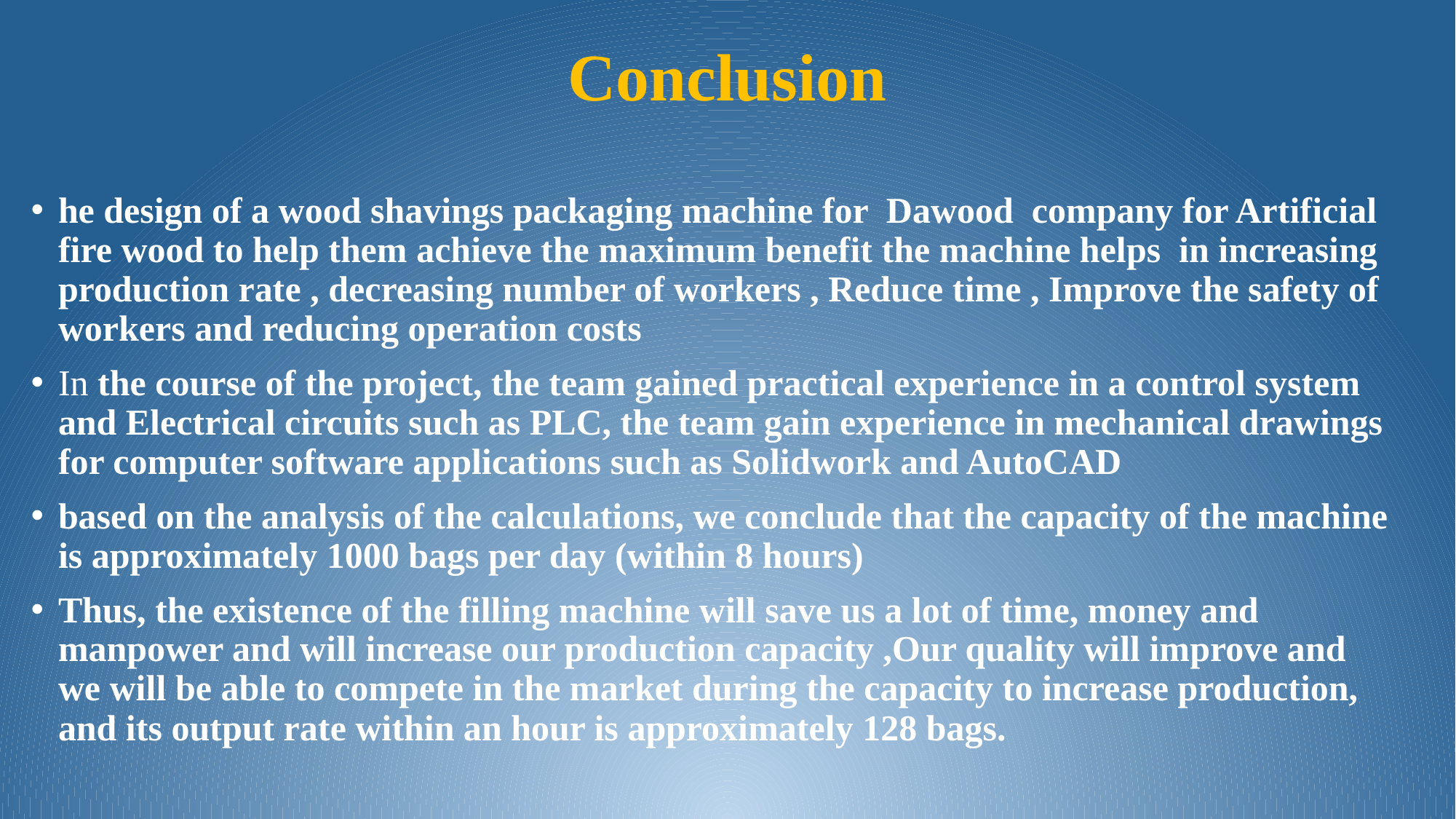

# Conclusion

he design of a wood shavings packaging machine for  Dawood  company for Artificial fire wood to help them achieve the maximum benefit the machine helps  in increasing production rate , decreasing number of workers , Reduce time , Improve the safety of workers and reducing operation costs
In the course of the project, the team gained practical experience in a control system  and Electrical circuits such as PLC, the team gain experience in mechanical drawings for computer software applications such as Solidwork and AutoCAD
based on the analysis of the calculations, we conclude that the capacity of the machine is approximately 1000 bags per day (within 8 hours)
Thus, the existence of the filling machine will save us a lot of time, money and manpower and will increase our production capacity ,Our quality will improve and we will be able to compete in the market during the capacity to increase production, and its output rate within an hour is approximately 128 bags.